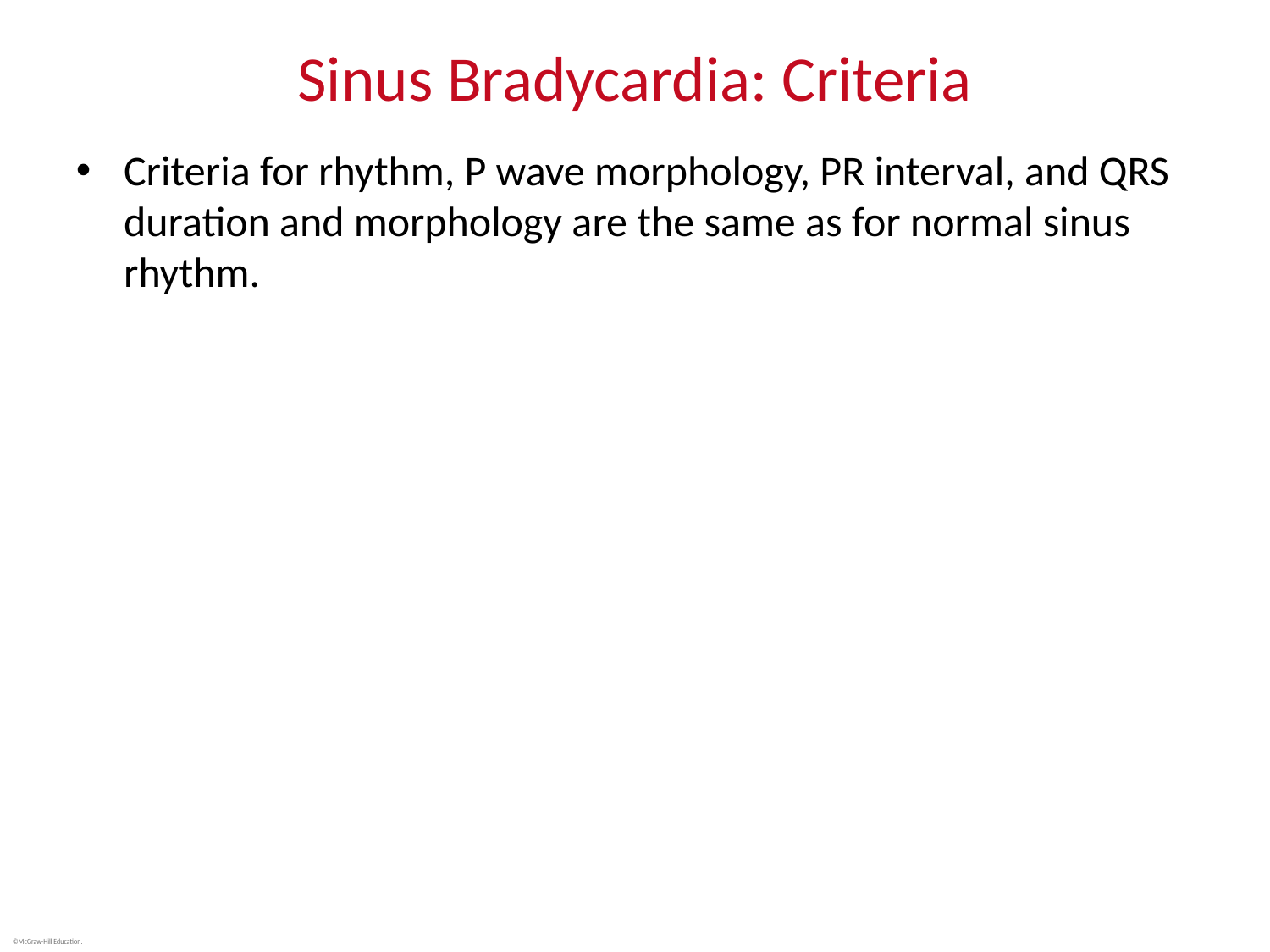

# Sinus Bradycardia: Criteria
Criteria for rhythm, P wave morphology, PR interval, and QRS duration and morphology are the same as for normal sinus rhythm.